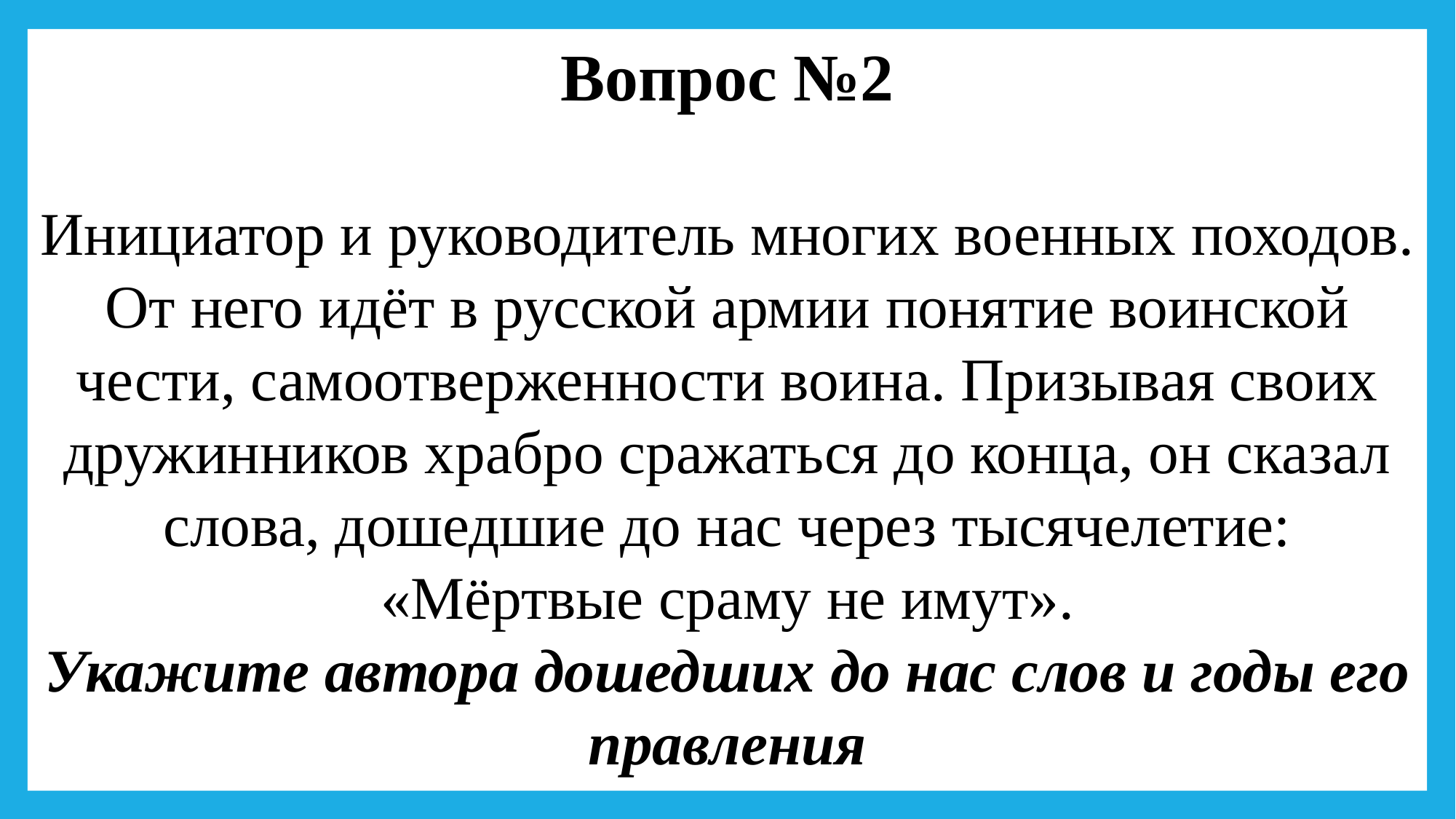

Вопрос №2

Инициатор и руководитель многих военных походов. От него идёт в русской армии понятие воинской чести, самоотверженности воина. Призывая своих дружинников храбро сражаться до конца, он сказал слова, дошедшие до нас через тысячелетие: «Мёртвые сраму не имут».
Укажите автора дошедших до нас слов и годы его правления